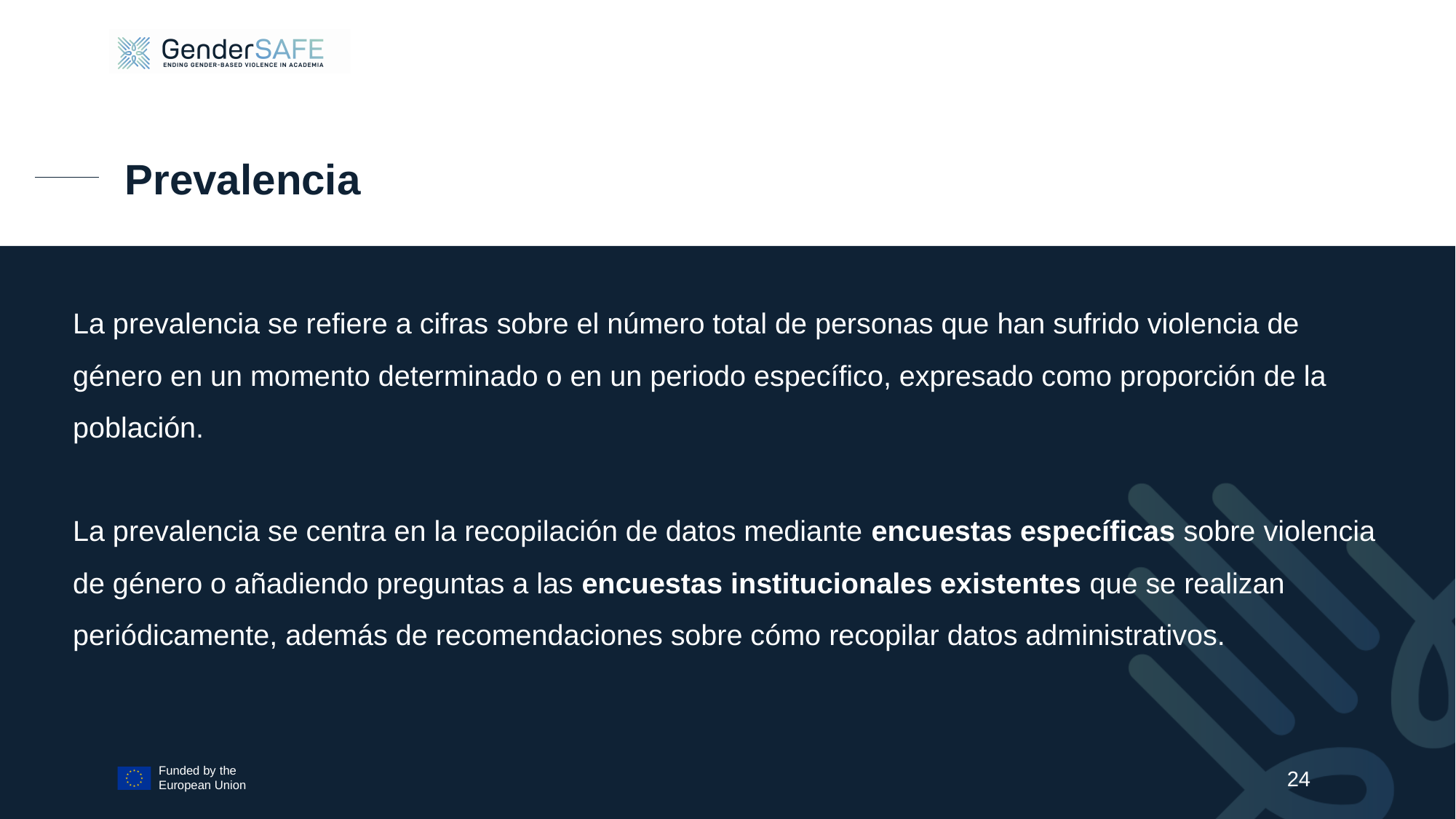

# Prevalencia
La prevalencia se refiere a cifras sobre el número total de personas que han sufrido violencia de género en un momento determinado o en un periodo específico, expresado como proporción de la población.

La prevalencia se centra en la recopilación de datos mediante encuestas específicas sobre violencia de género o añadiendo preguntas a las encuestas institucionales existentes que se realizan periódicamente, además de recomendaciones sobre cómo recopilar datos administrativos.